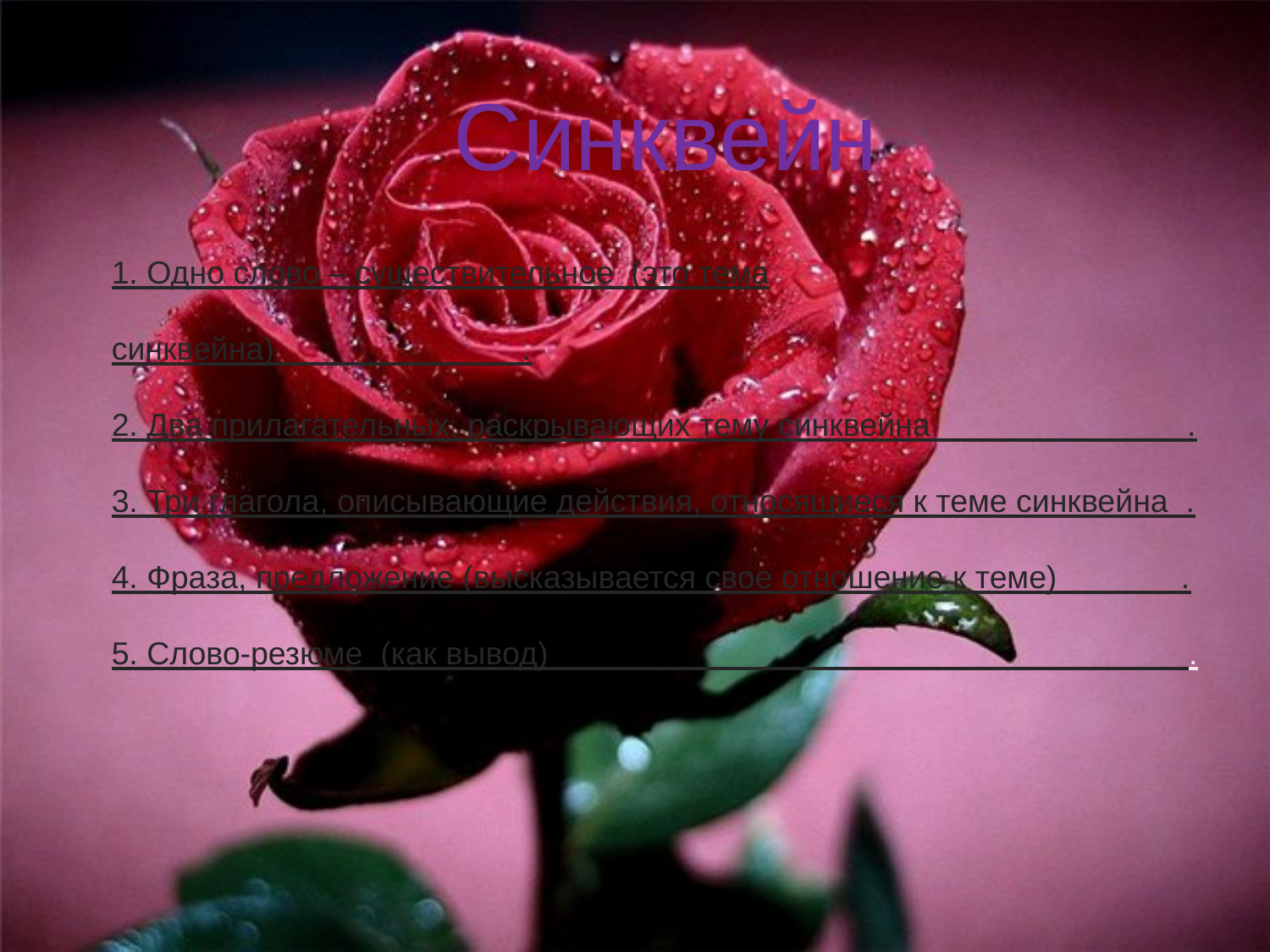

Синквейн
1. Одно слово – существительное  (это тема синквейна)                            .
2. Два прилагательных, раскрывающих тему синквейна                             .
3. Три глагола, описывающие действия, относящиеся к теме синквейна  .
4. Фраза, предложение (высказывается свое отношение к теме)              .
5. Слово-резюме  (как вывод)                                                                        .